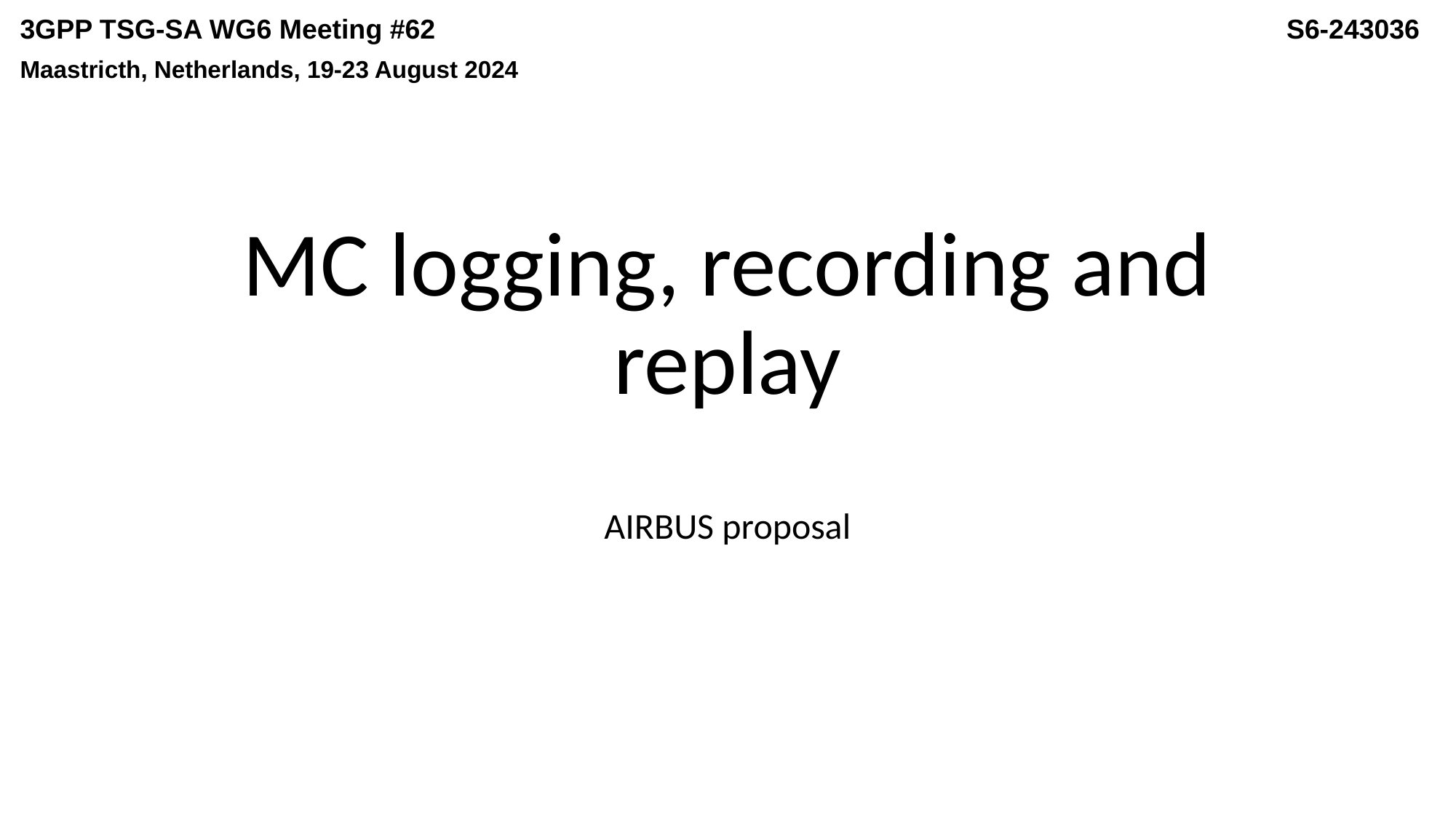

3GPP TSG-SA WG6 Meeting #62							                       S6-243036
Maastricth, Netherlands, 19-23 August 2024
# MC logging, recording and replay
AIRBUS proposal